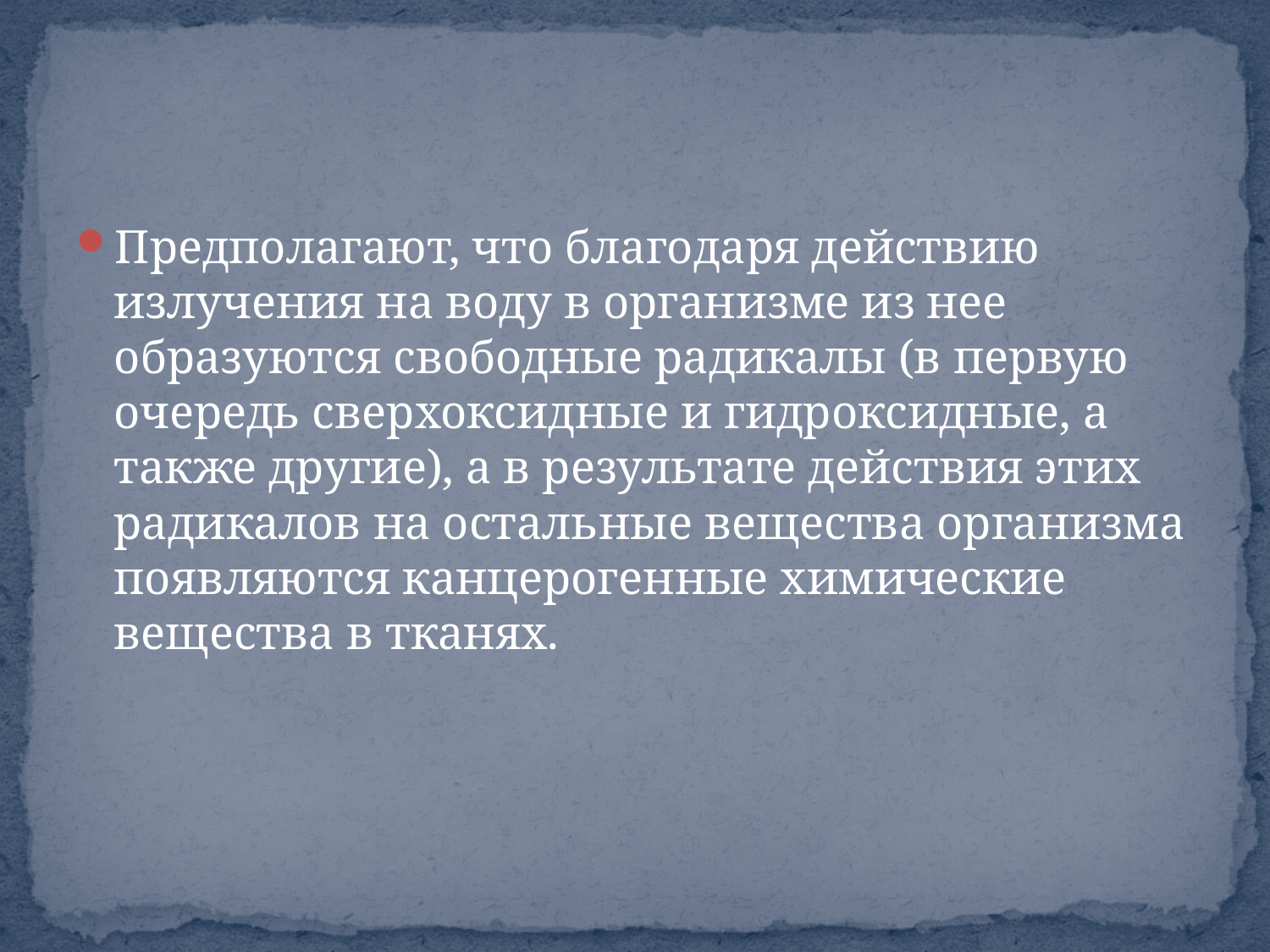

Предполагают, что благодаря действию излучения на воду в организме из нее образуются свободные радикалы (в первую очередь сверхоксидные и гидроксидные, а также другие), а в результате действия этих радикалов на остальные вещества организма появляются канцерогенные химические вещества в тканях.